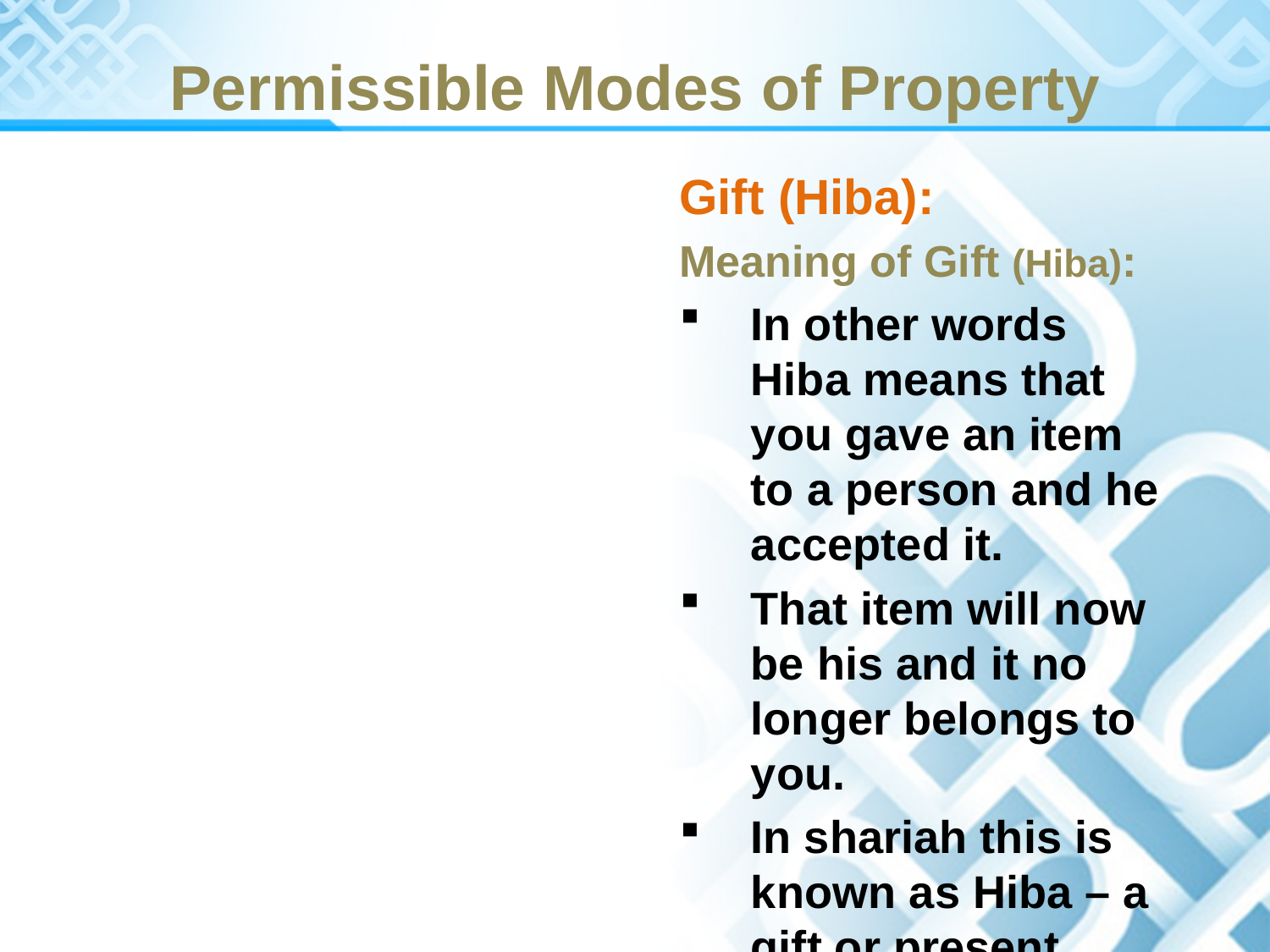

Permissible Modes of Property
Gift (Hiba):
Meaning of Gift (Hiba):
In other words Hiba means that you gave an item to a person and he accepted it.
That item will now be his and it no longer belongs to you.
In shariah this is known as Hiba – a gift or present.